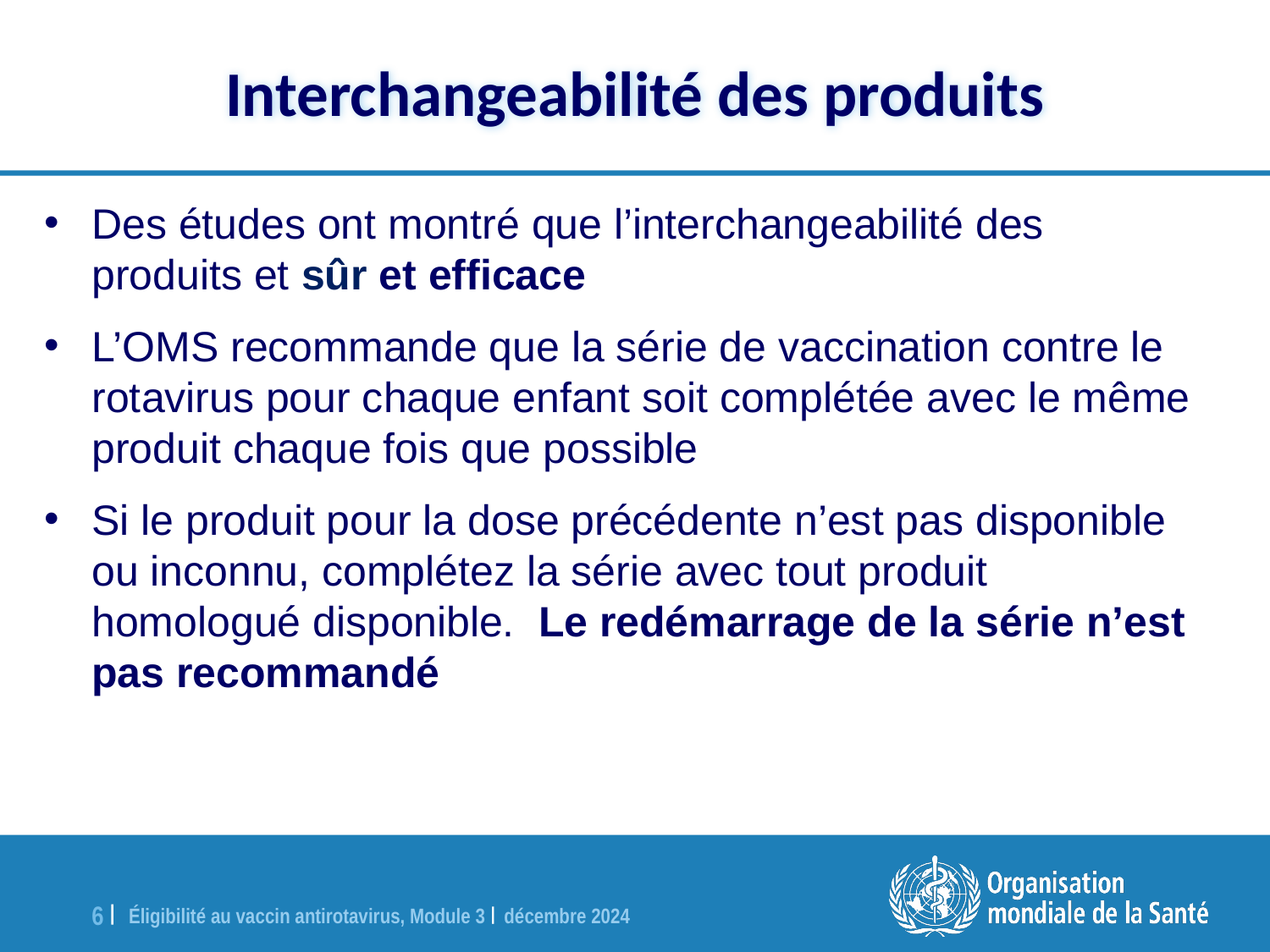

Interchangeabilité des produits
Des études ont montré que l’interchangeabilité des produits et sûr et efficace
L’OMS recommande que la série de vaccination contre le rotavirus pour chaque enfant soit complétée avec le même produit chaque fois que possible
Si le produit pour la dose précédente n’est pas disponible ou inconnu, complétez la série avec tout produit homologué disponible.  Le redémarrage de la série n’est pas recommandé